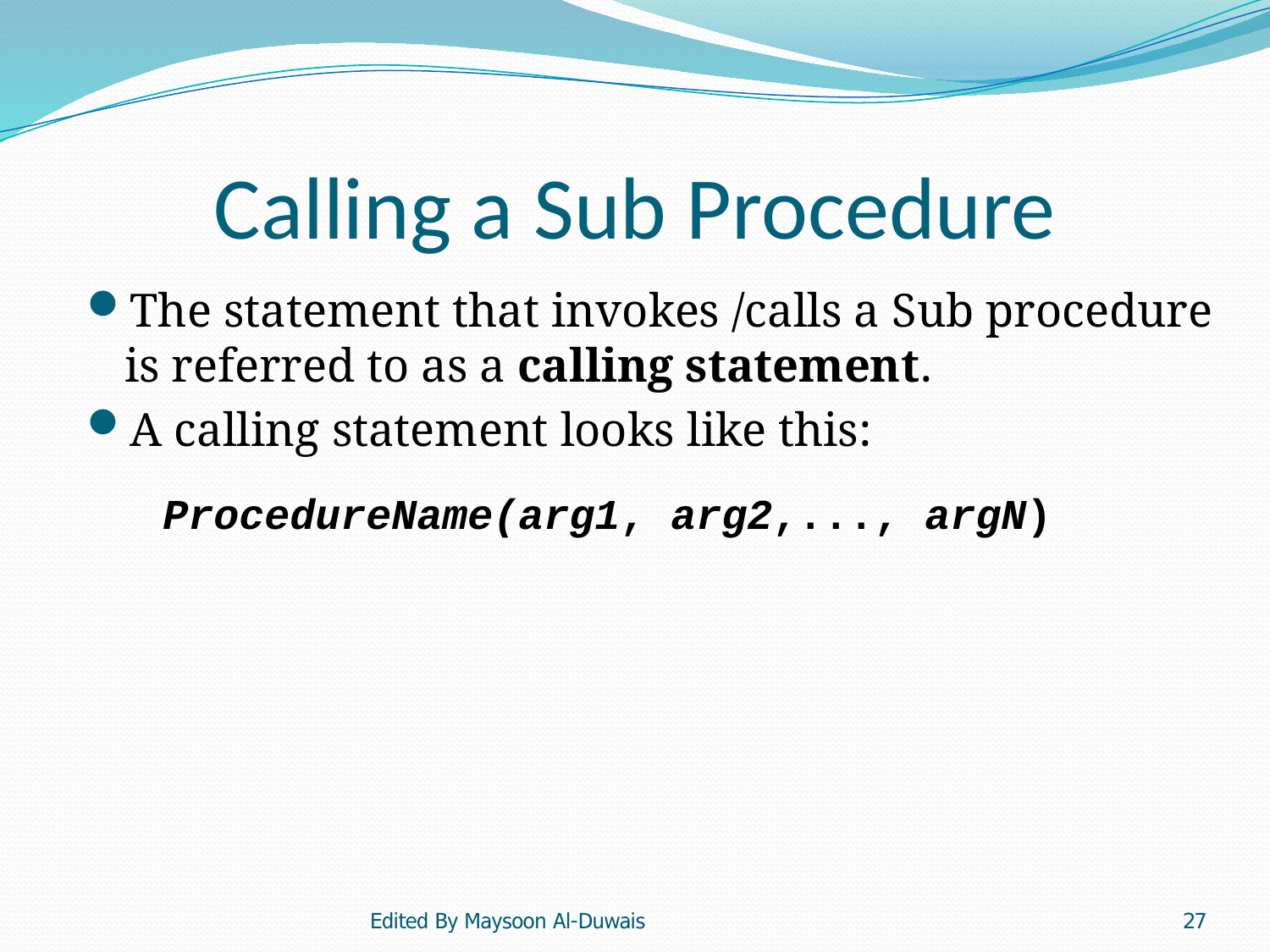

# Calling a Sub Procedure
The statement that invokes /calls a Sub procedure is referred to as a calling statement.
A calling statement looks like this:
   ProcedureName(arg1, arg2,..., argN)

Edited By Maysoon Al-Duwais
27